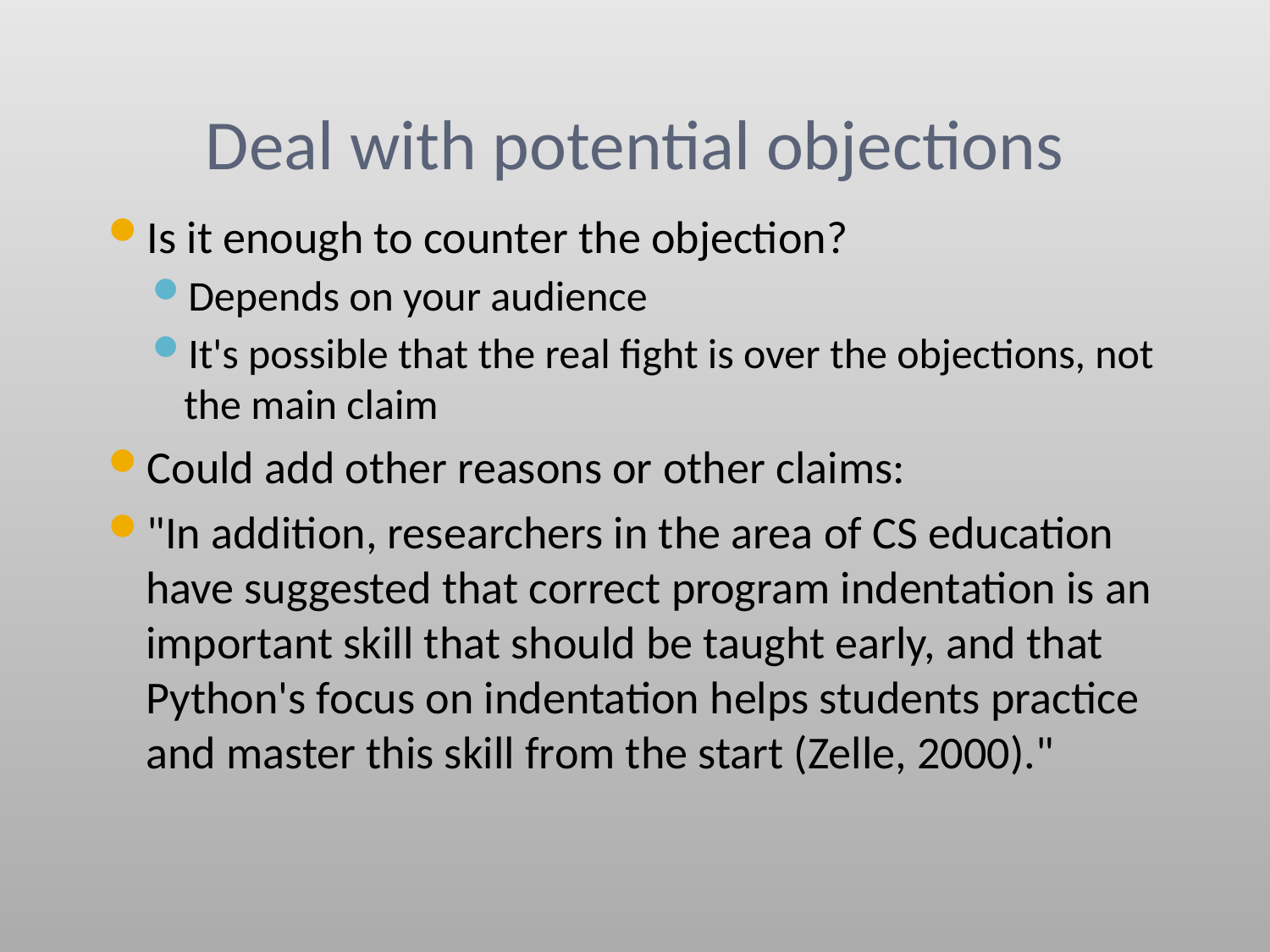

# Deal with potential objections
Is it enough to counter the objection?
Depends on your audience
It's possible that the real fight is over the objections, not the main claim
Could add other reasons or other claims:
"In addition, researchers in the area of CS education have suggested that correct program indentation is an important skill that should be taught early, and that Python's focus on indentation helps students practice and master this skill from the start (Zelle, 2000)."